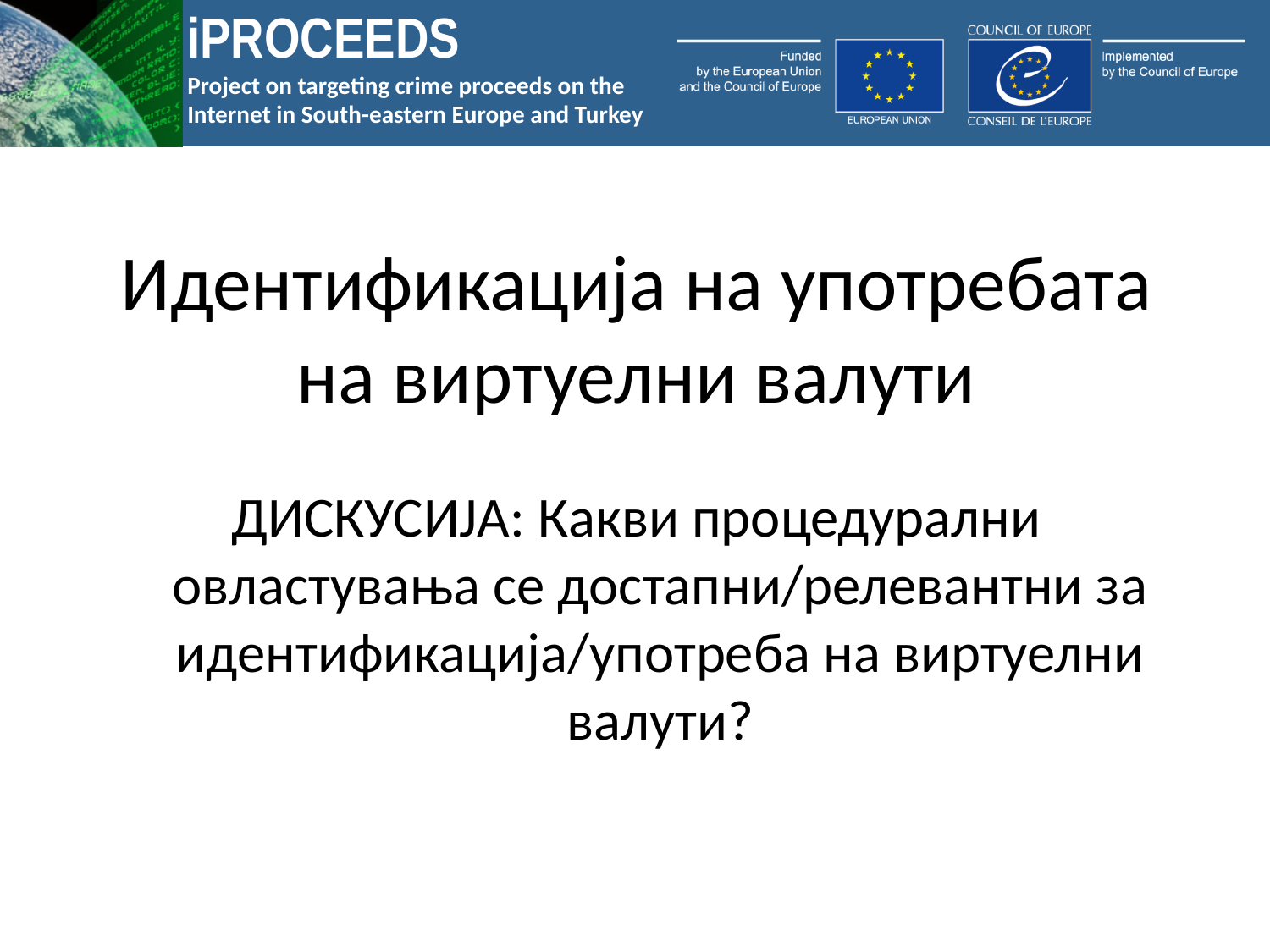

# Идентификација на употребата на виртуелни валути

ДИСКУСИЈА: Какви процедурални овластувања се достапни/релевантни за идентификација/употреба на виртуелни валути?